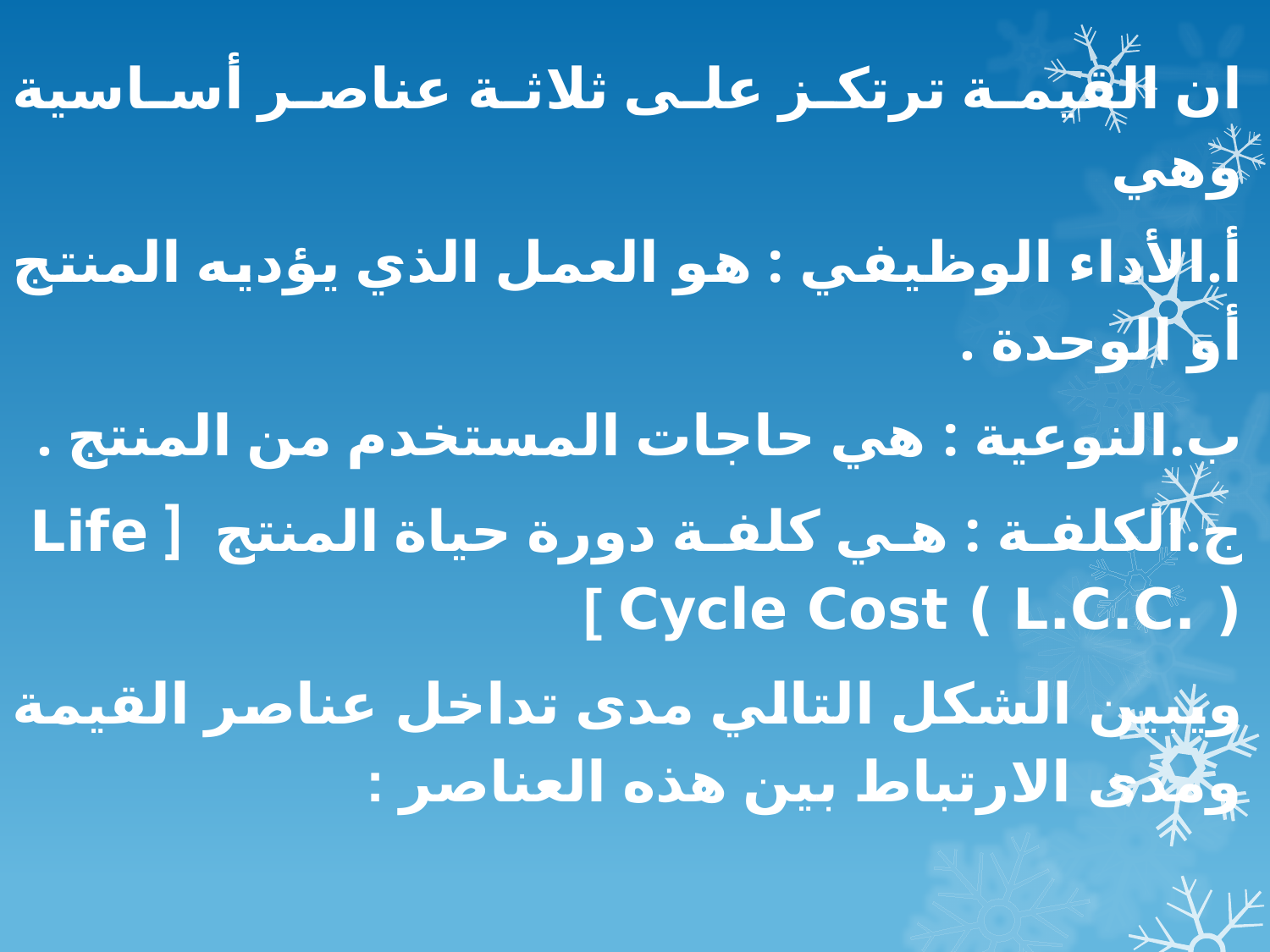

ان القيمة ترتكز على ثلاثة عناصر أساسية وهي
‌أ.	الأداء الوظيفي : هو العمل الذي يؤديه المنتج أو الوحدة .
‌ب.	النوعية : هي حاجات المستخدم من المنتج .
‌ج.	الكلفة : هي كلفة دورة حياة المنتج  [ Life Cycle Cost ( L.C.C. ) ]
ويبين الشكل التالي مدى تداخل عناصر القيمة ومدى الارتباط بين هذه العناصر :